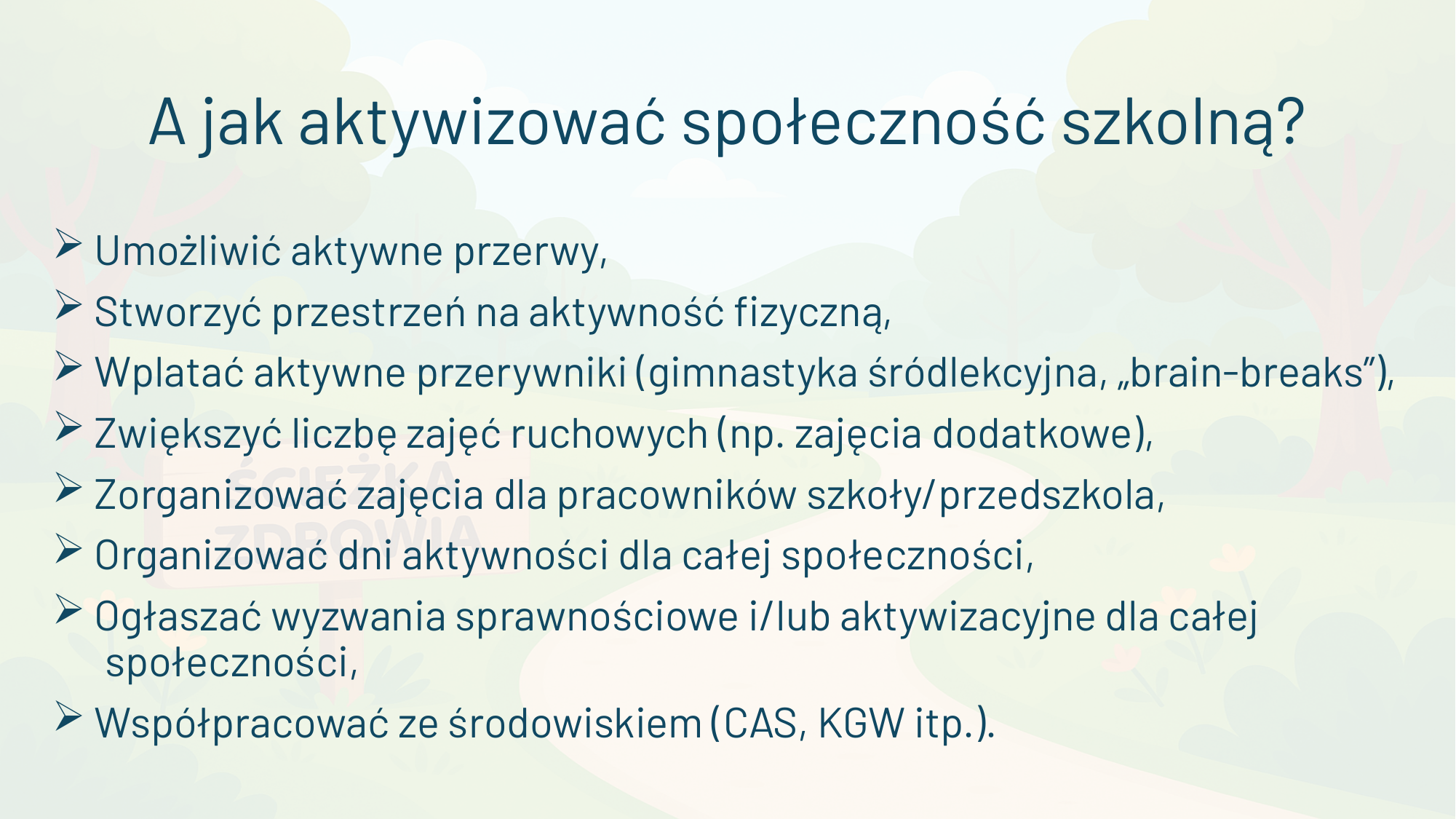

# A jak aktywizować społeczność szkolną?
 Umożliwić aktywne przerwy,
 Stworzyć przestrzeń na aktywność fizyczną,
 Wplatać aktywne przerywniki (gimnastyka śródlekcyjna, „brain-breaks”),
 Zwiększyć liczbę zajęć ruchowych (np. zajęcia dodatkowe),
 Zorganizować zajęcia dla pracowników szkoły/przedszkola,
 Organizować dni aktywności dla całej społeczności,
 Ogłaszać wyzwania sprawnościowe i/lub aktywizacyjne dla całej
   społeczności,
 Współpracować ze środowiskiem (CAS, KGW itp.).